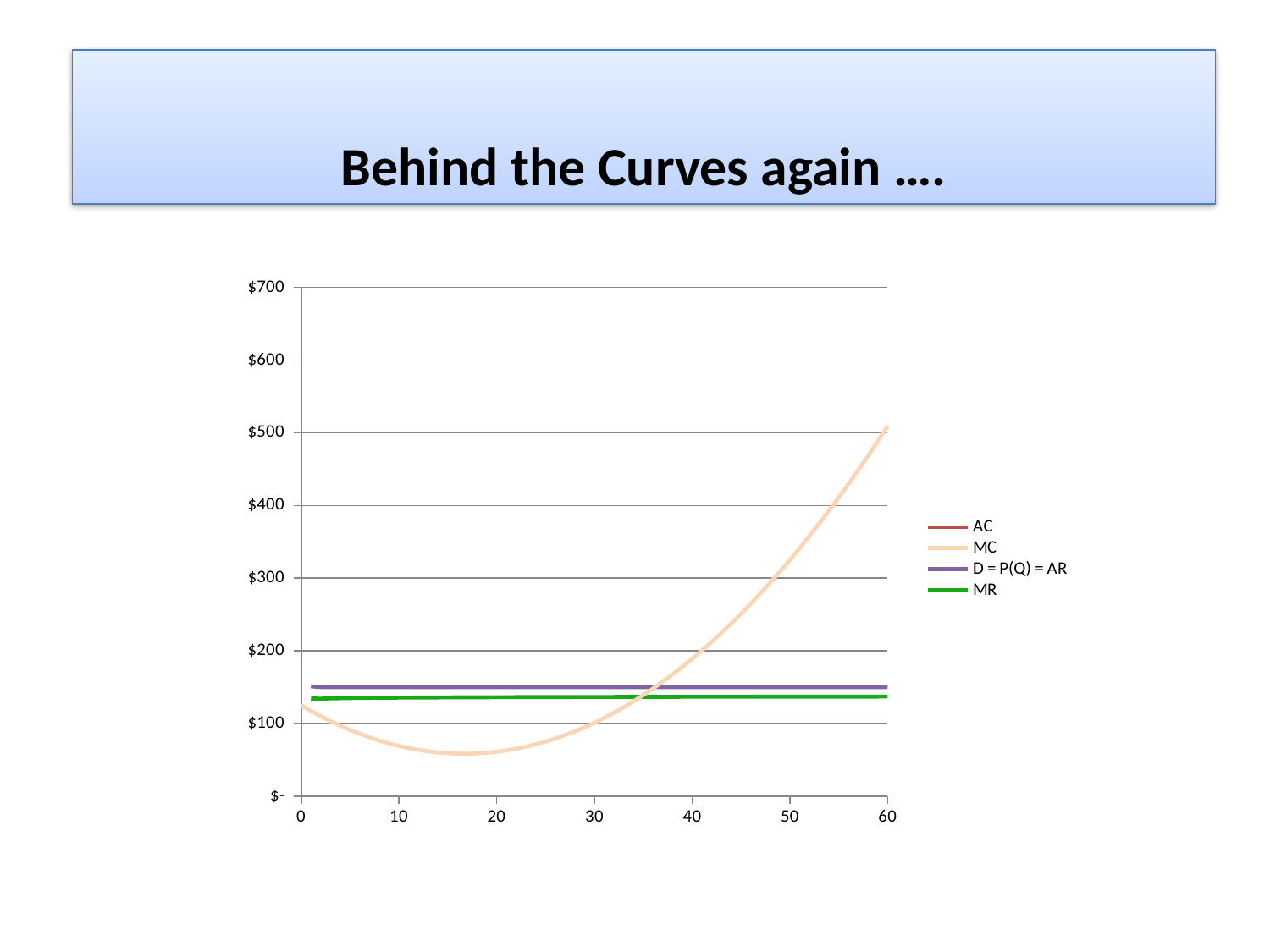

Behind the Curves again ….

### Chart

| Category |  |  |  |  |
|---|---|---|---|---|